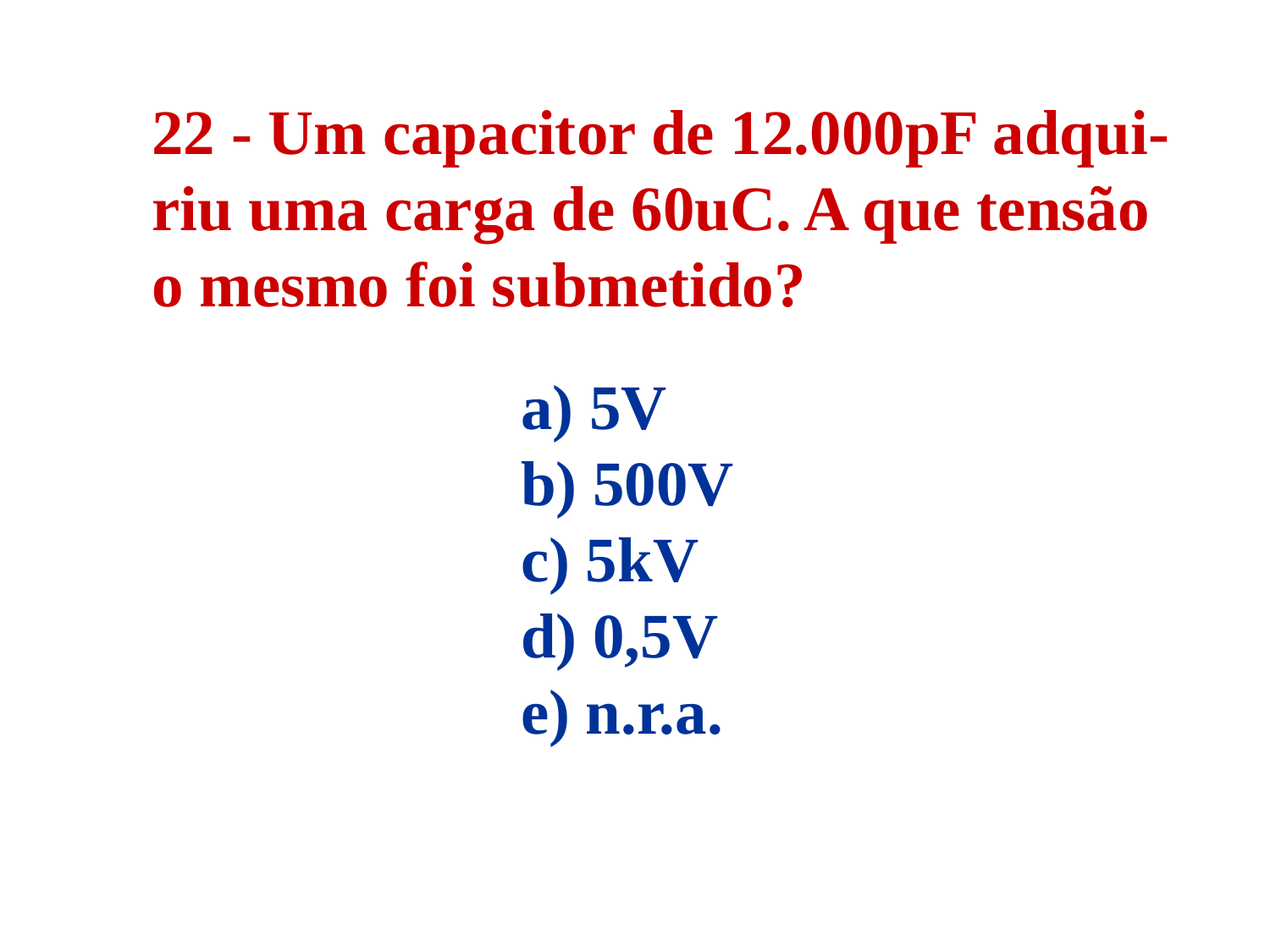

22 - Um capacitor de 12.000pF adqui-
riu uma carga de 60uC. A que tensão
o mesmo foi submetido?
a) 5V
b) 500V
c) 5kV
d) 0,5V
e) n.r.a.